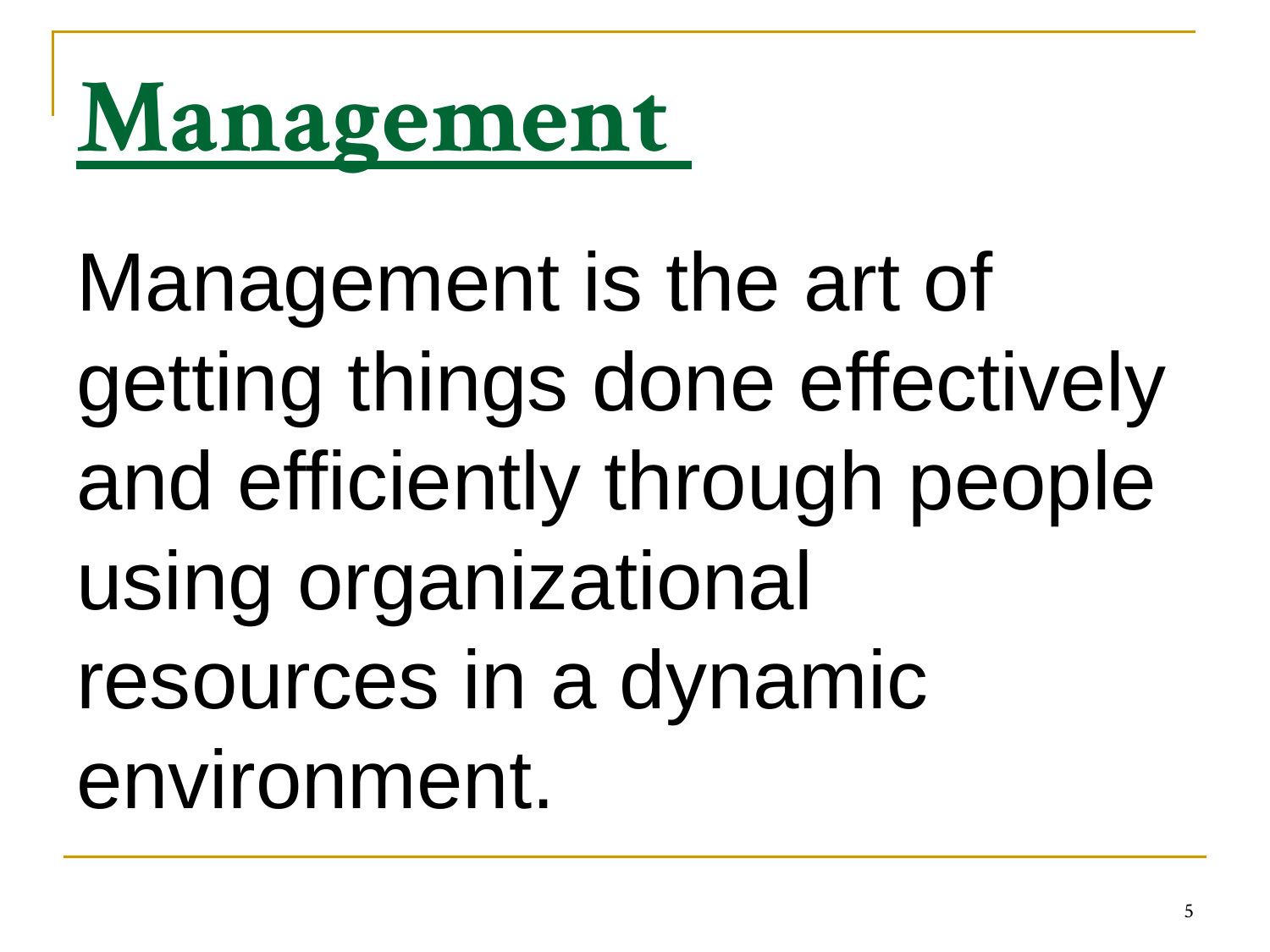

# Management
Management is the art of getting things done effectively and efficiently through people using organizational resources in a dynamic environment.
5